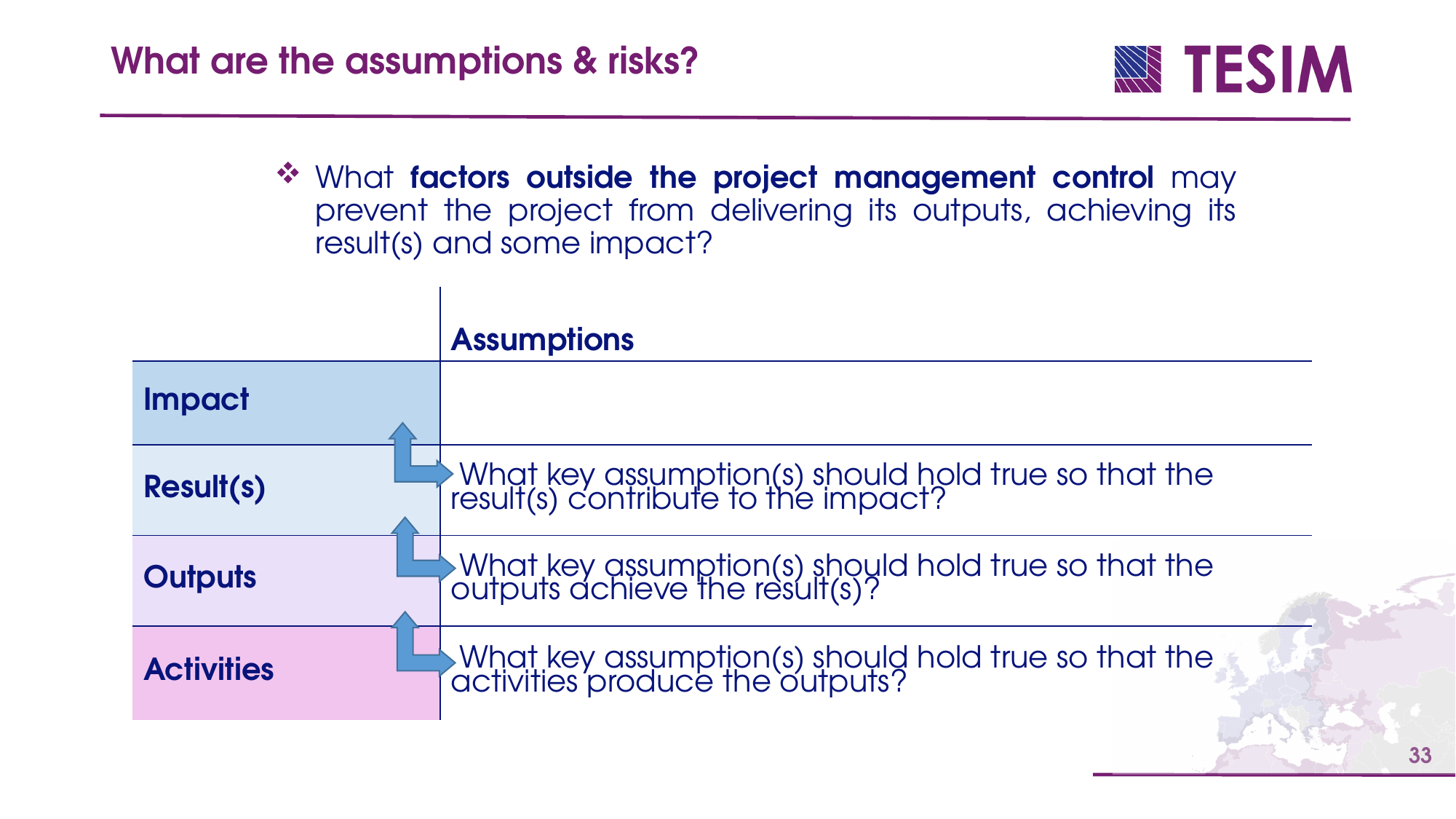

What are the assumptions & risks?
What factors outside the project management control may prevent the project from delivering its outputs, achieving its result(s) and some impact?
|  | Assumptions |
| --- | --- |
| Impact |  |
| Result(s) | What key assumption(s) should hold true so that the result(s) contribute to the impact? |
| Outputs | What key assumption(s) should hold true so that the outputs achieve the result(s)? |
| Activities | What key assumption(s) should hold true so that the activities produce the outputs? |